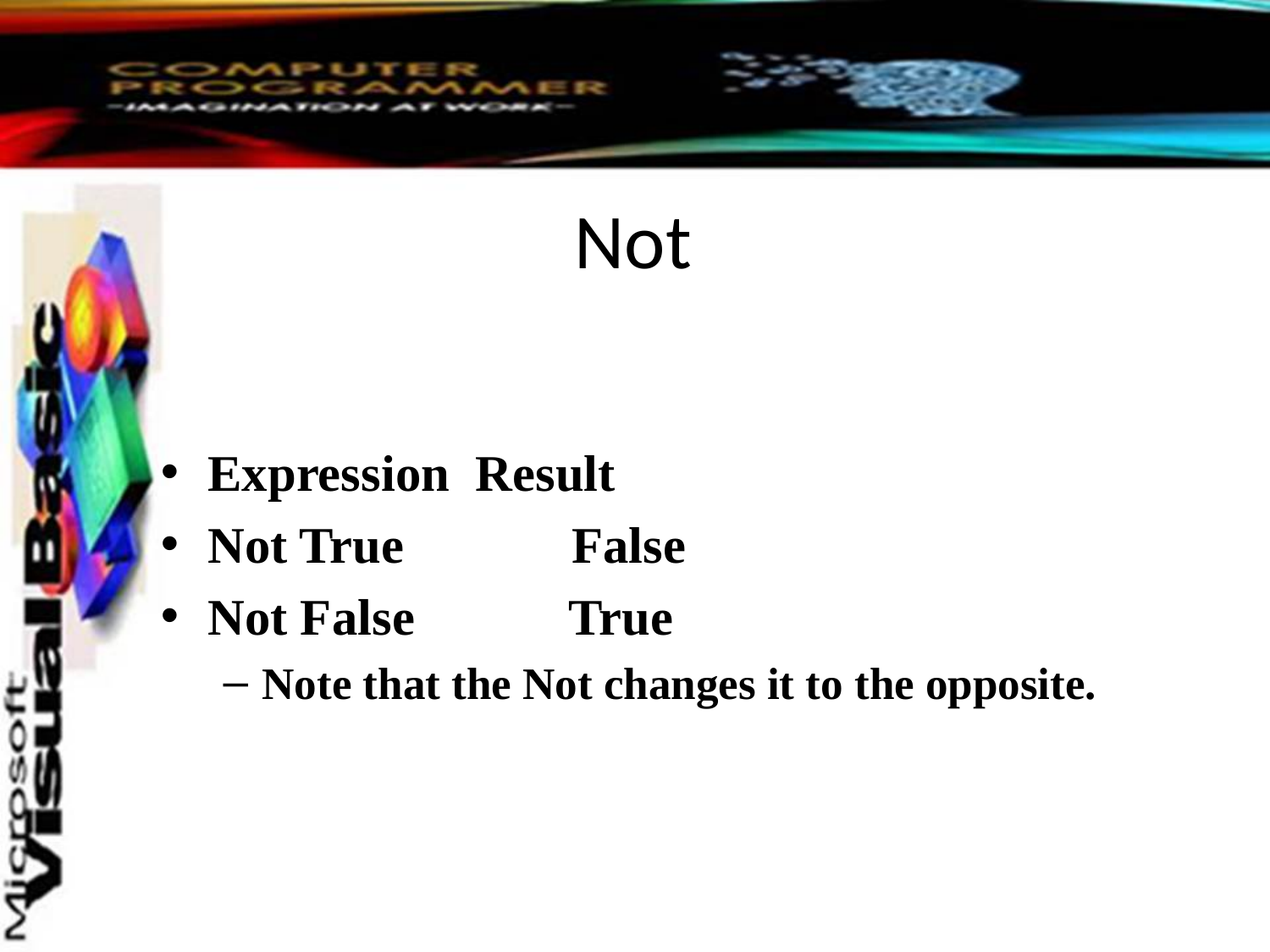

# Not
Expression  Result
Not True             False
Not False            True
Note that the Not changes it to the opposite.